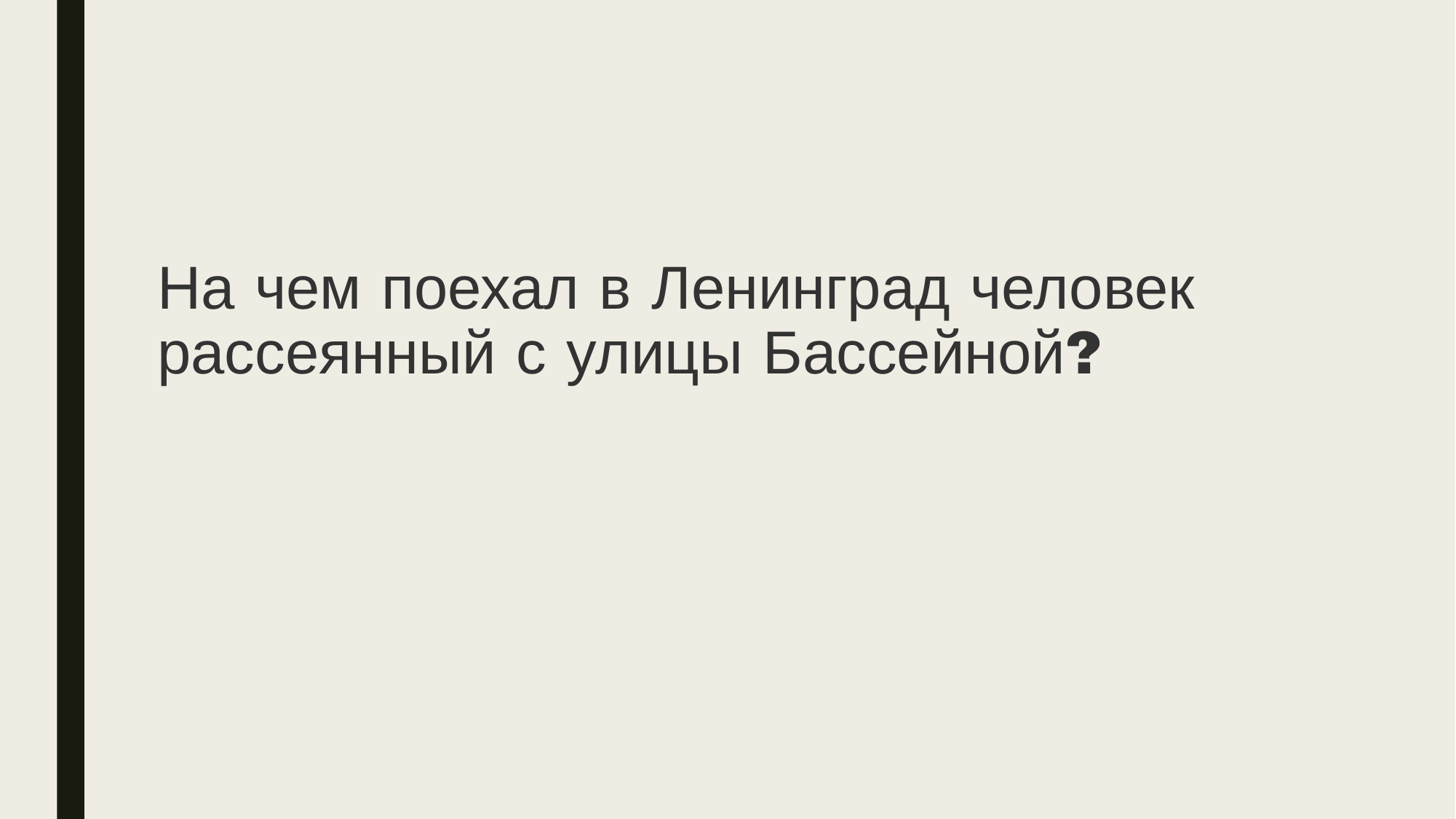

# На чем поехал в Ленинград человек рассеянный с улицы Бассейной?